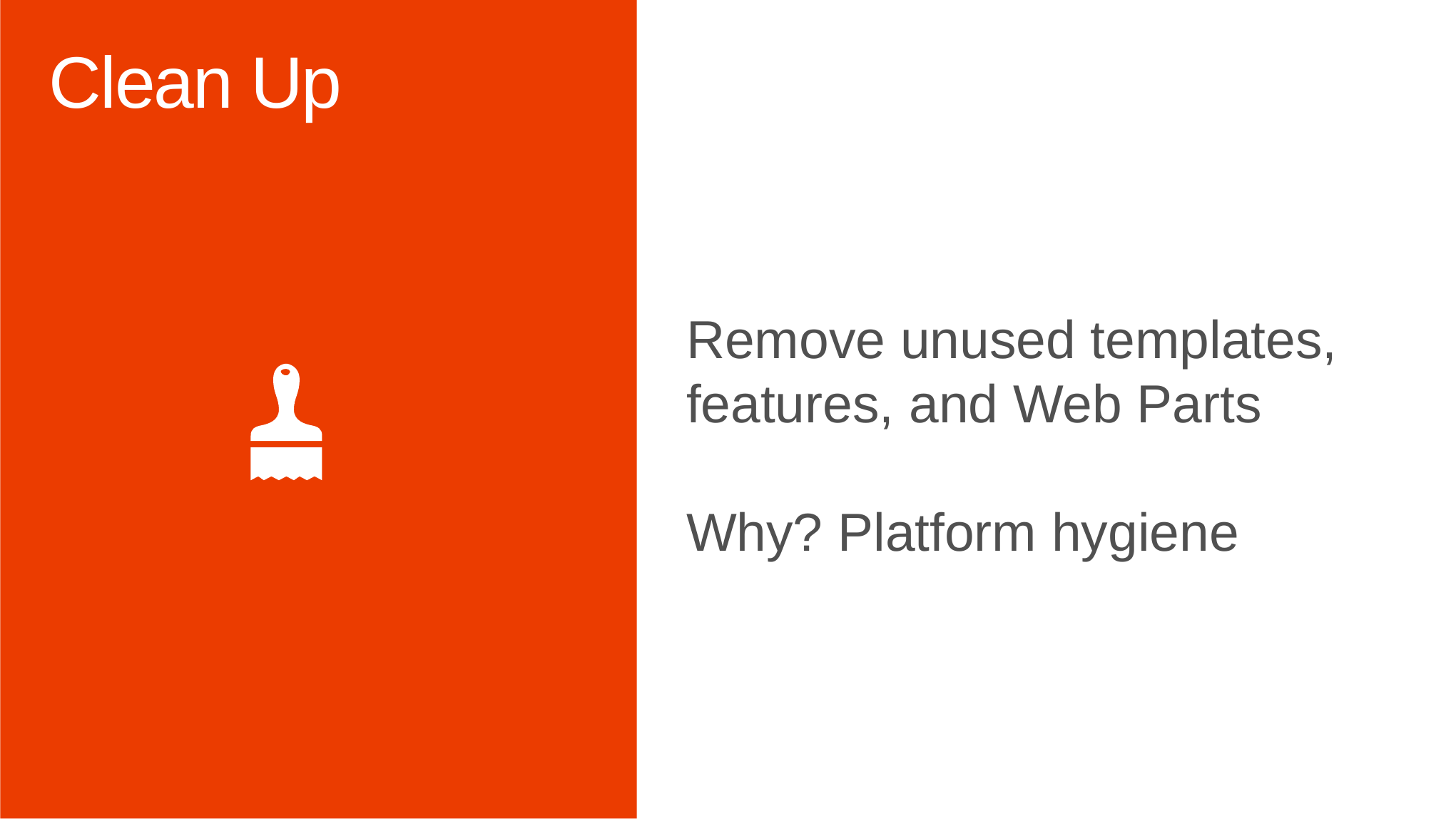

# Clean Up
Remove unused templates, features, and Web Parts

Why? Platform hygiene